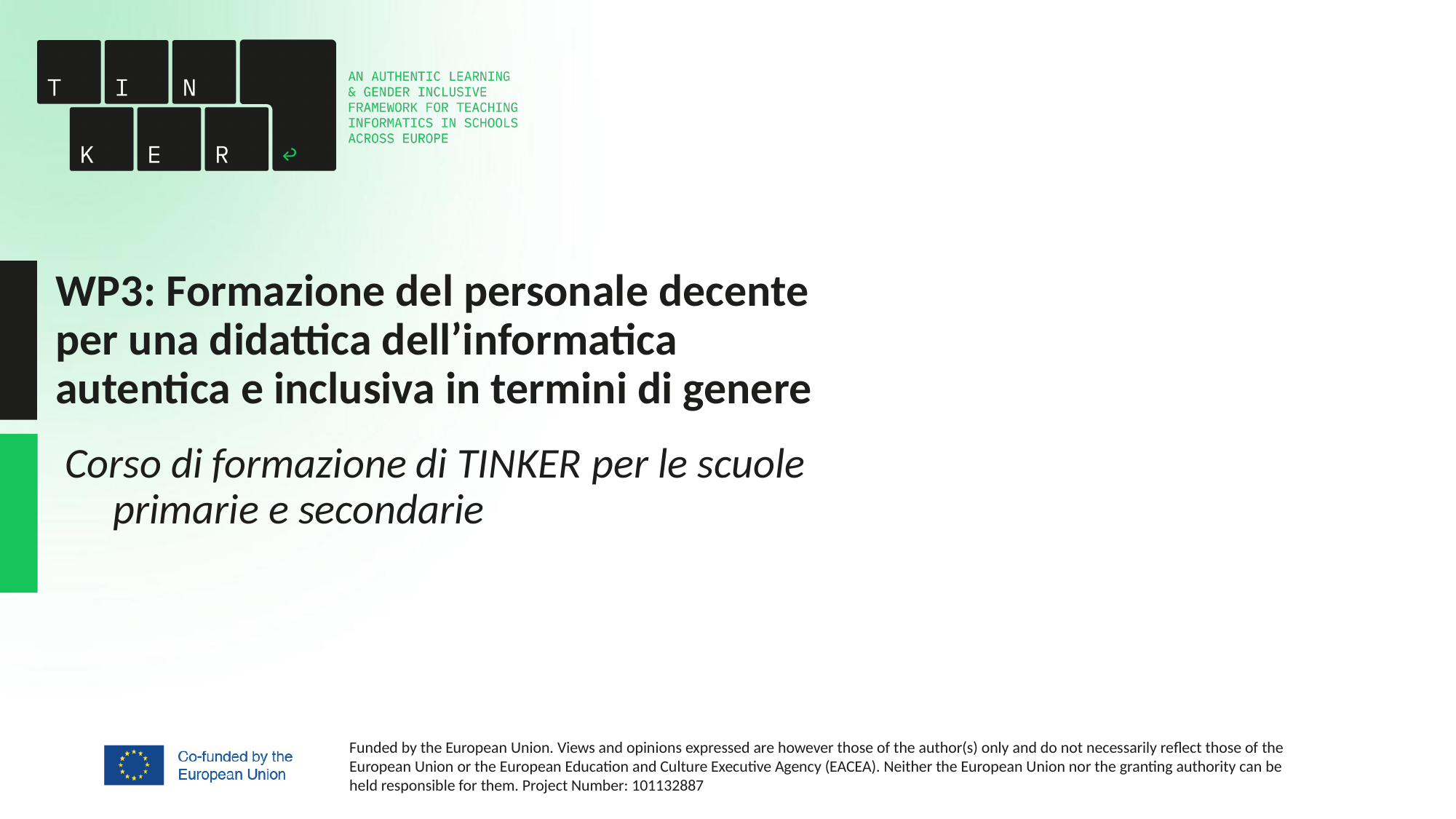

# WP3: Formazione del personale decente per una didattica dell’informatica autentica e inclusiva in termini di genere
Corso di formazione di TINKER per le scuole primarie e secondarie